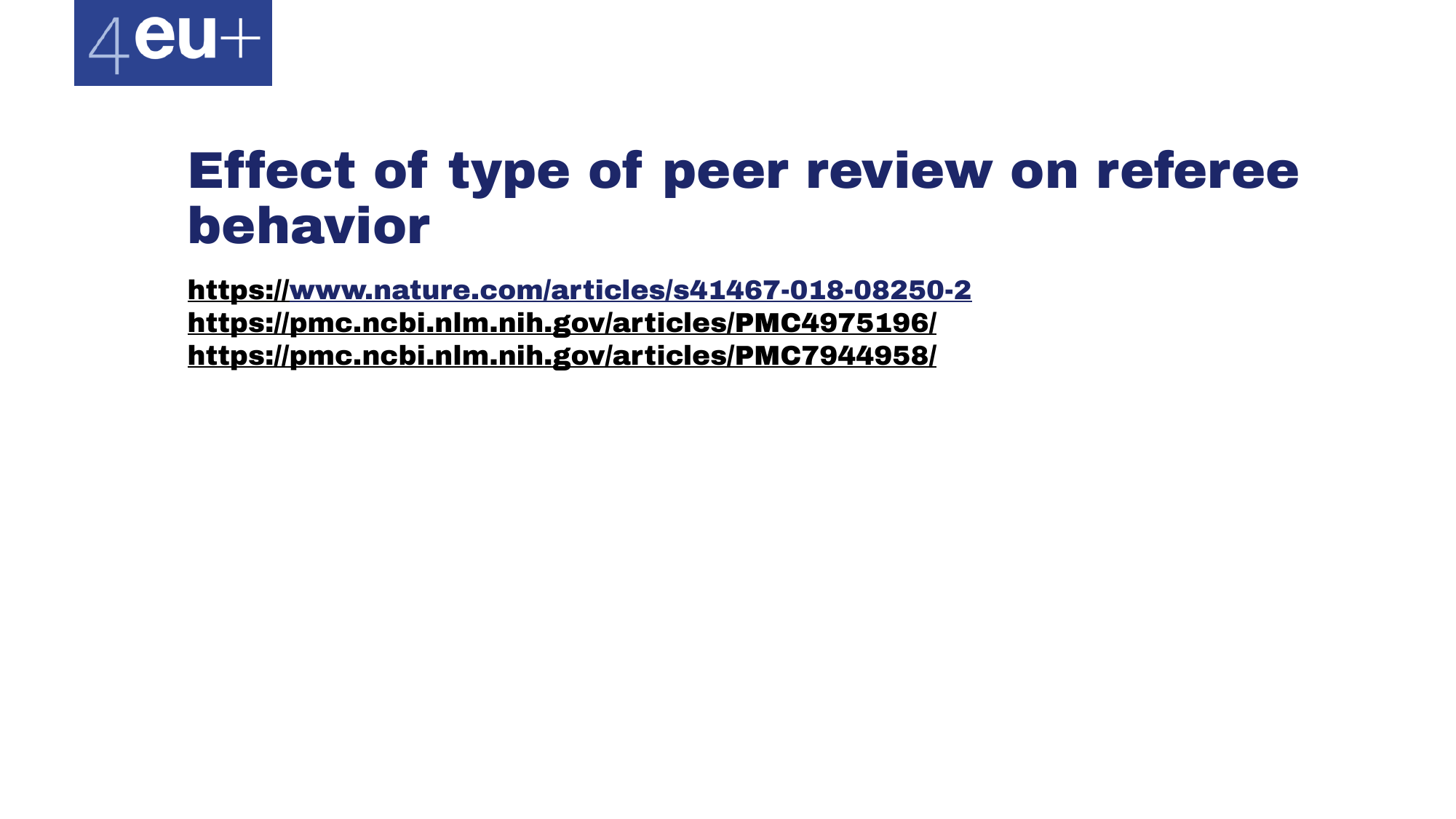

# Effect of type of peer review on referee behavior
https://www.nature.com/articles/s41467-018-08250-2
https://pmc.ncbi.nlm.nih.gov/articles/PMC4975196/
https://pmc.ncbi.nlm.nih.gov/articles/PMC7944958/